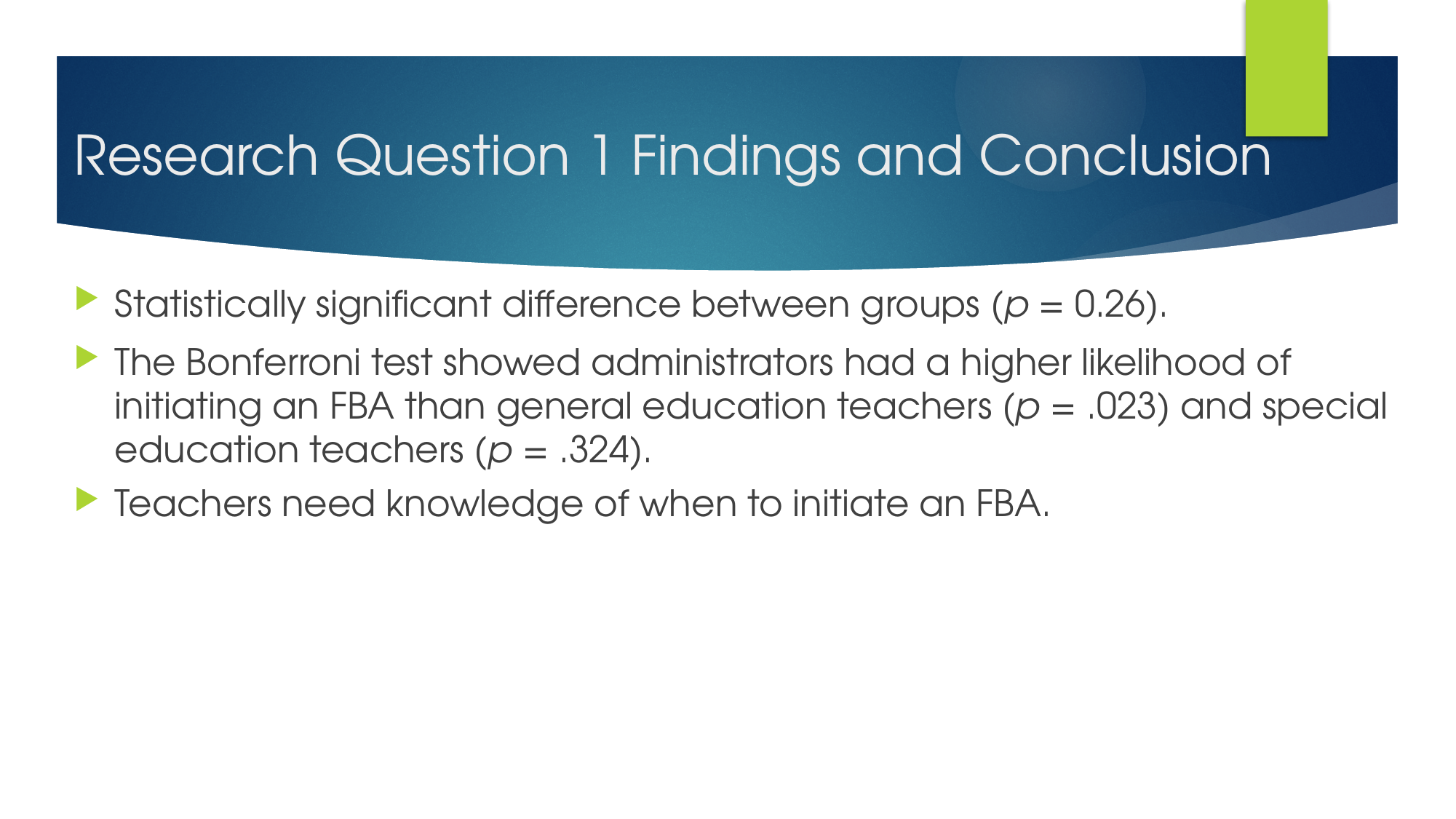

# Research Question 1 Findings and Conclusion
Statistically significant difference between groups (p = 0.26).
The Bonferroni test showed administrators had a higher likelihood of initiating an FBA than general education teachers (p = .023) and special education teachers (p = .324).
Teachers need knowledge of when to initiate an FBA.